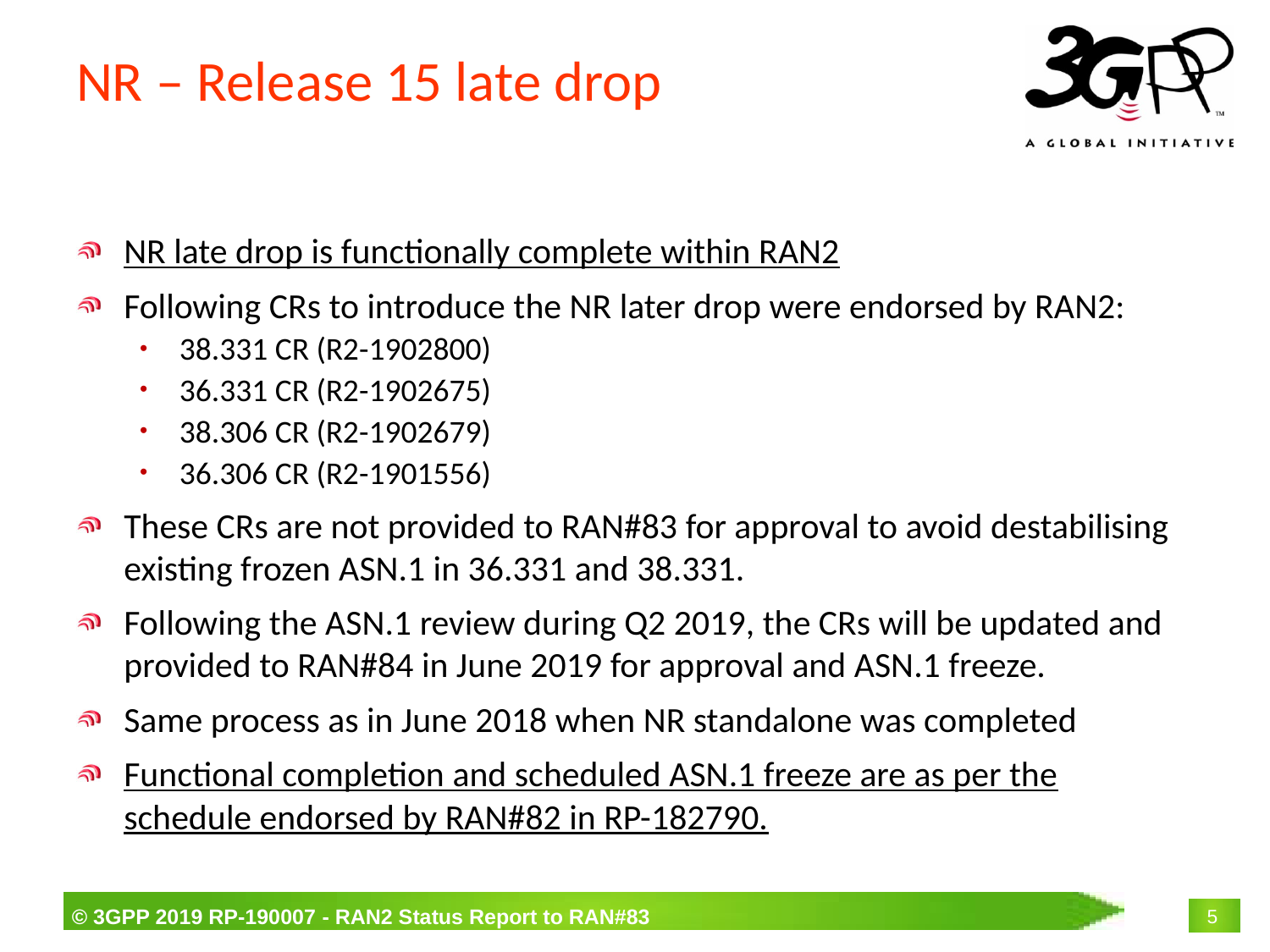

# NR – Release 15 late drop
NR late drop is functionally complete within RAN2
Following CRs to introduce the NR later drop were endorsed by RAN2:
38.331 CR (R2-1902800)
36.331 CR (R2-1902675)
38.306 CR (R2-1902679)
36.306 CR (R2-1901556)
These CRs are not provided to RAN#83 for approval to avoid destabilising existing frozen ASN.1 in 36.331 and 38.331.
Following the ASN.1 review during Q2 2019, the CRs will be updated and provided to RAN#84 in June 2019 for approval and ASN.1 freeze.
Same process as in June 2018 when NR standalone was completed
Functional completion and scheduled ASN.1 freeze are as per the schedule endorsed by RAN#82 in RP-182790.